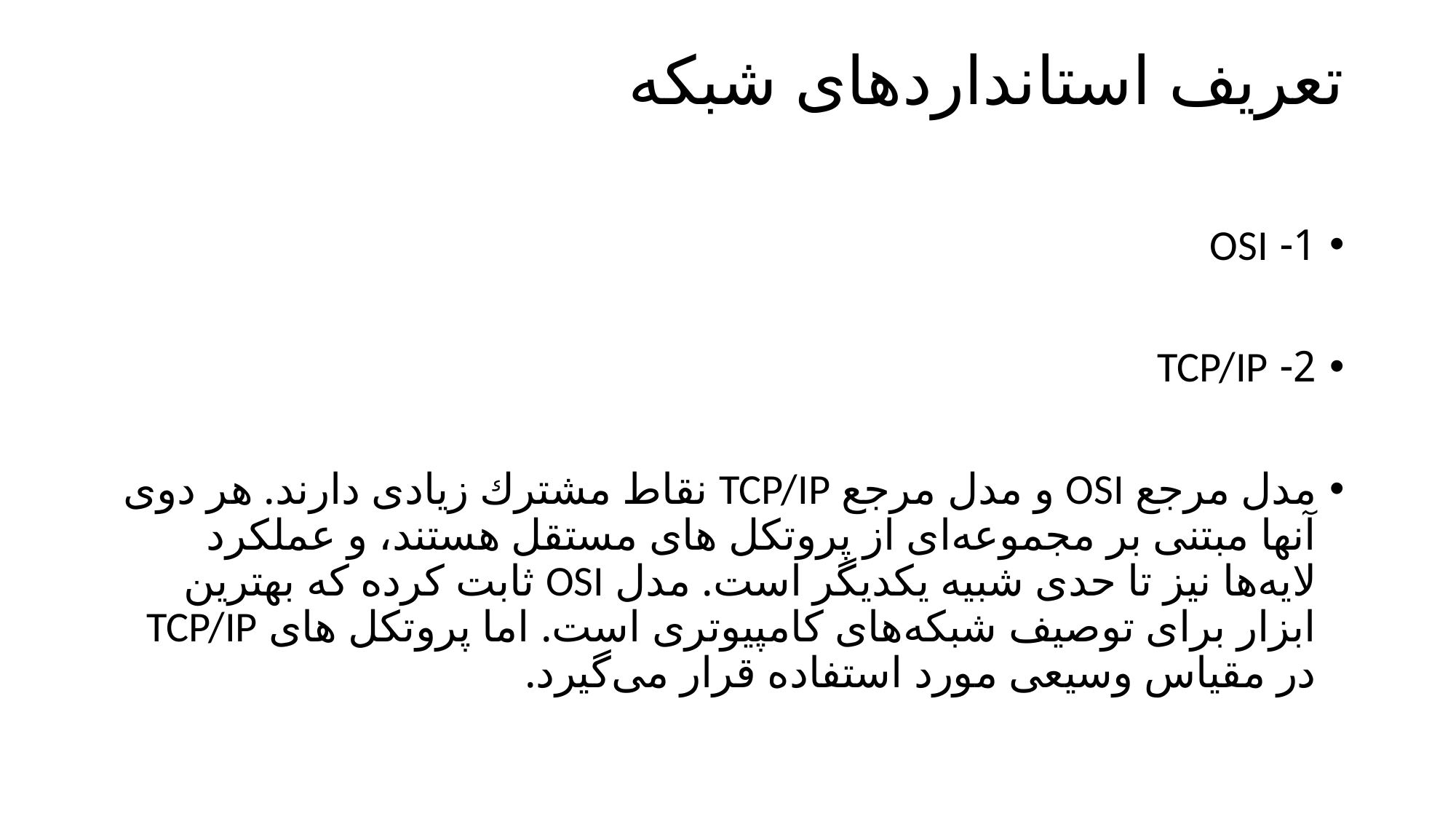

# تعریف استانداردهای شبکه
1- OSI

2- TCP/IP

مدل مرجع OSI و مدل مرجع TCP/IP نقاط مشترك زیادی دارند. هر دوی آنها مبتنی بر مجموعه‌ای از پروتكل های مستقل هستند، و عملكرد لایه‌ها نیز تا حدی شبیه یكدیگر است. مدل OSI ثابت كرده كه بهترین ابزار برای توصیف شبكه‌های كامپیوتری است. اما پروتكل های TCP/IP در مقیاس وسیعی مورد استفاده قرار می‌گیرد.